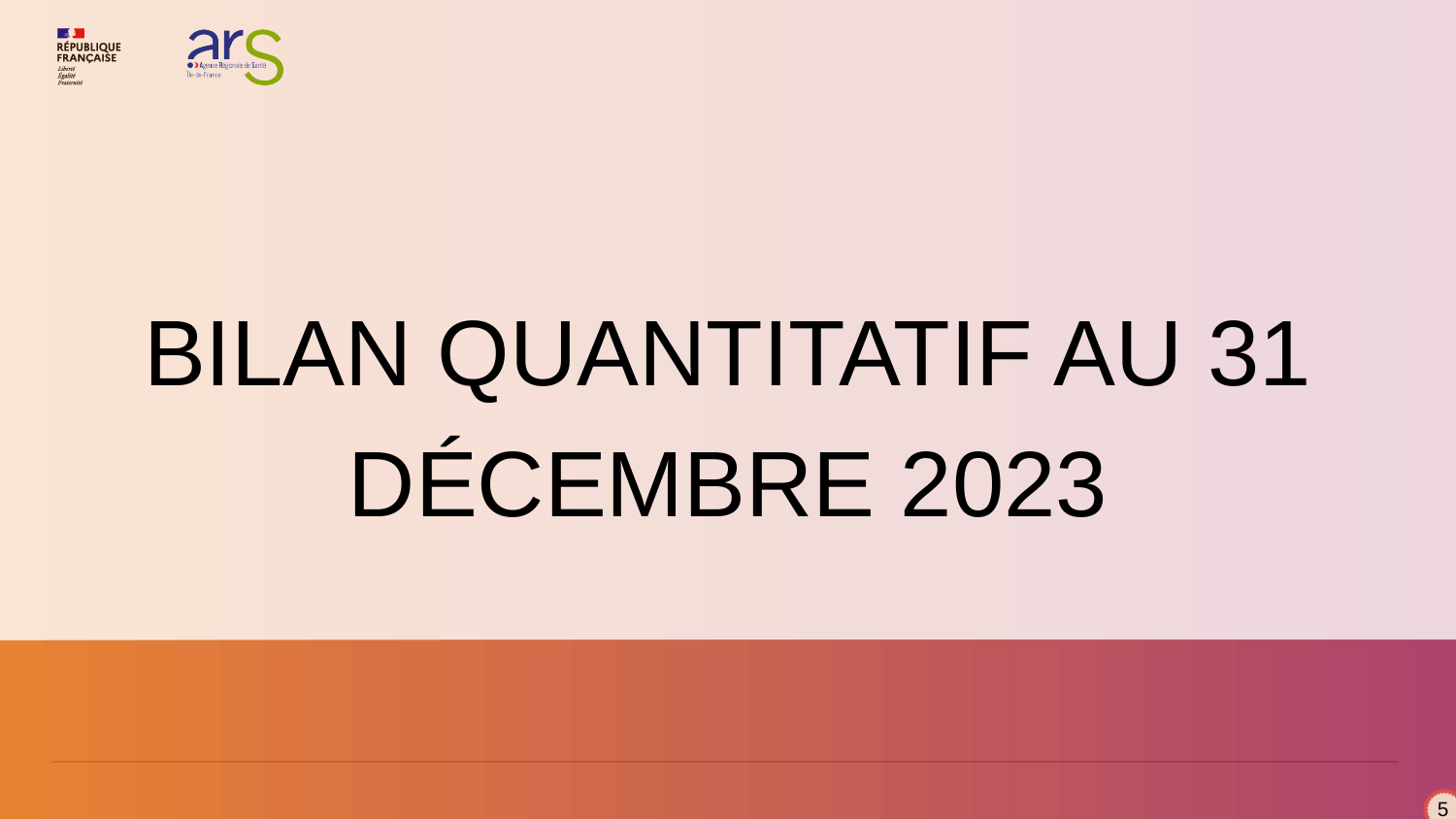

BILAN QUANTITATIF AU 31 DÉCEMBRE 2023

5